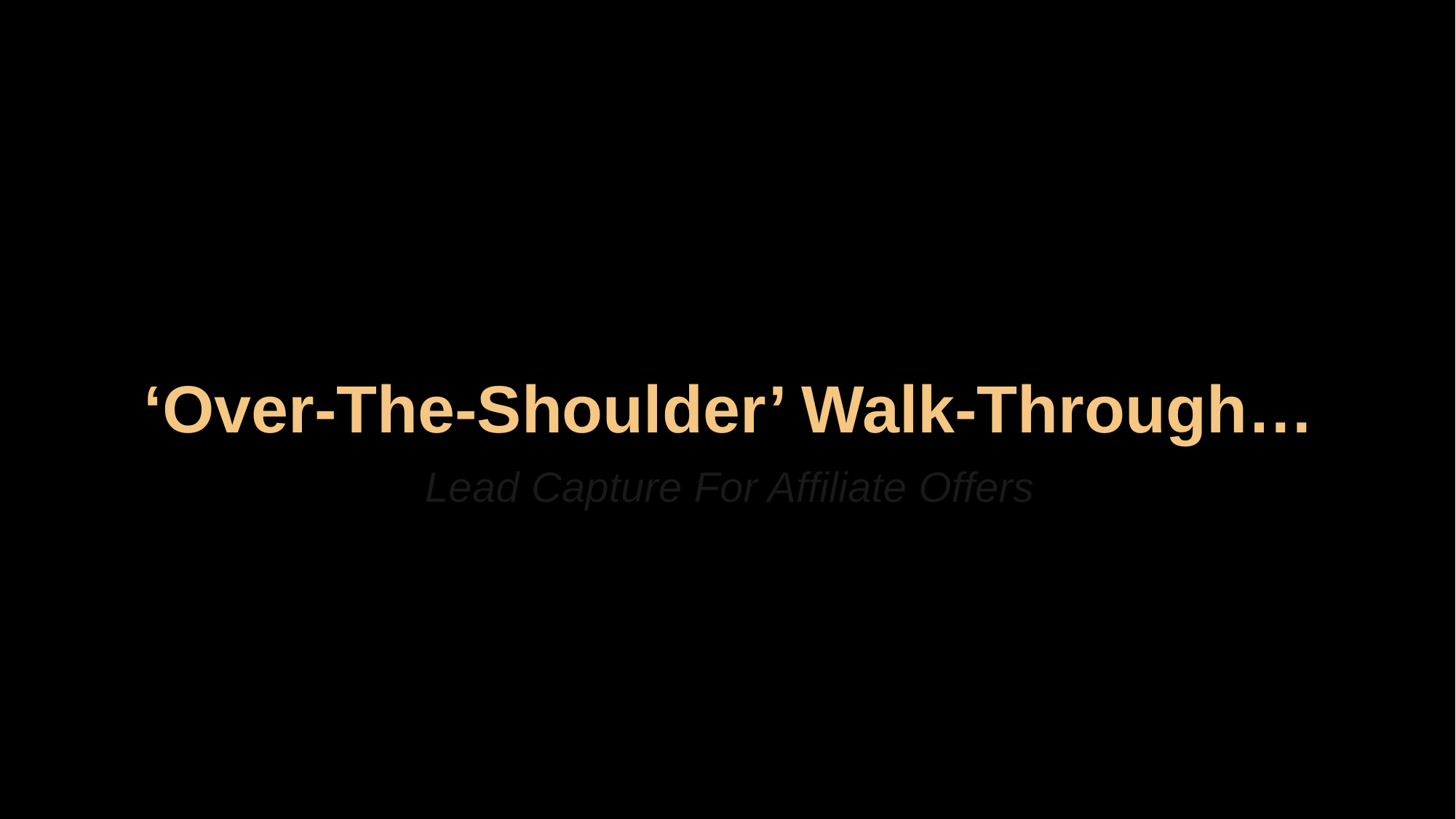

‘Over-The-Shoulder’ Walk-Through…
Lead Capture For Affiliate Offers